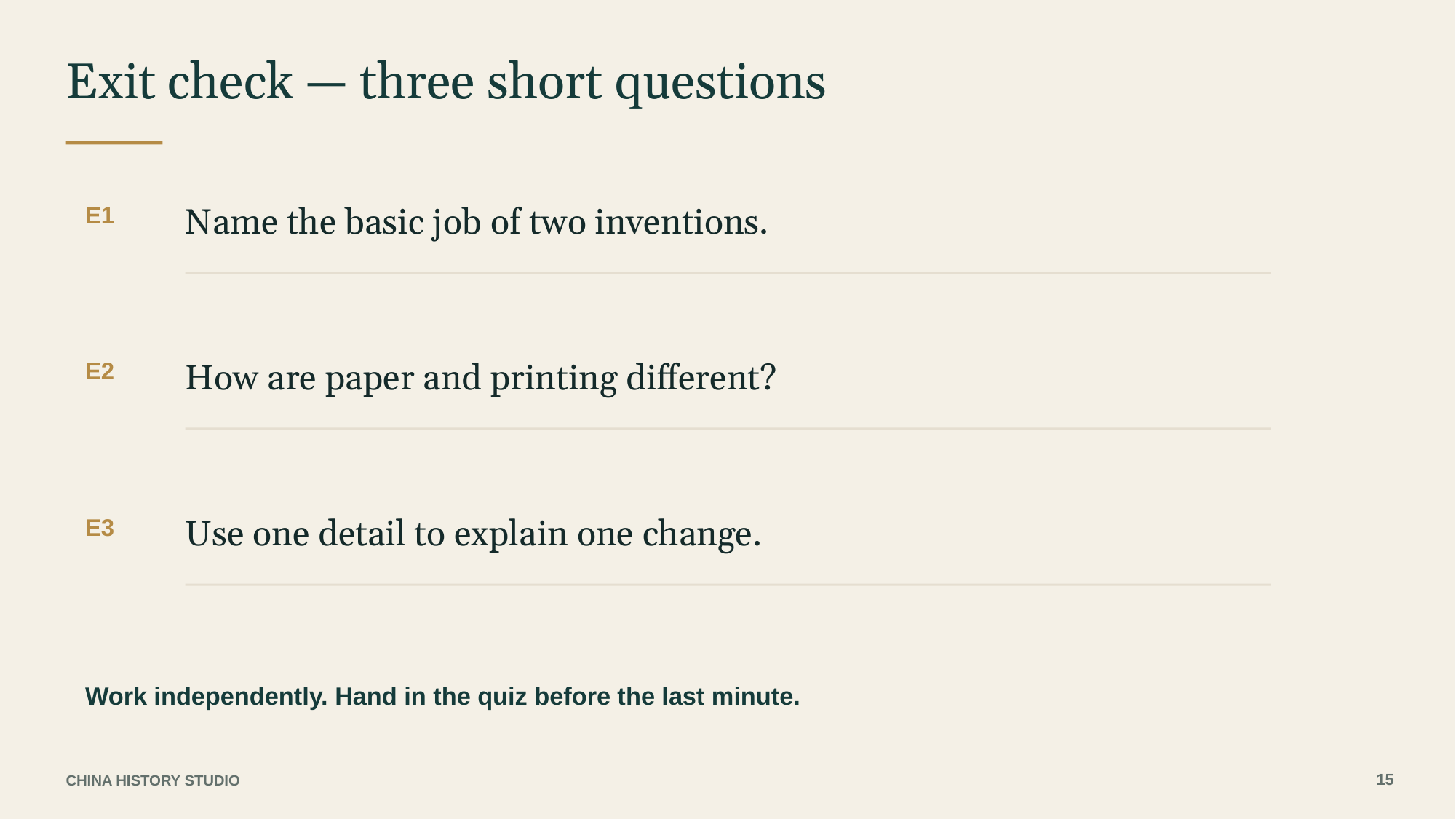

Exit check — three short questions

Name the basic job of two inventions.
E1

How are paper and printing different?
E2

Use one detail to explain one change.
E3

Work independently. Hand in the quiz before the last minute.
15
CHINA HISTORY STUDIO